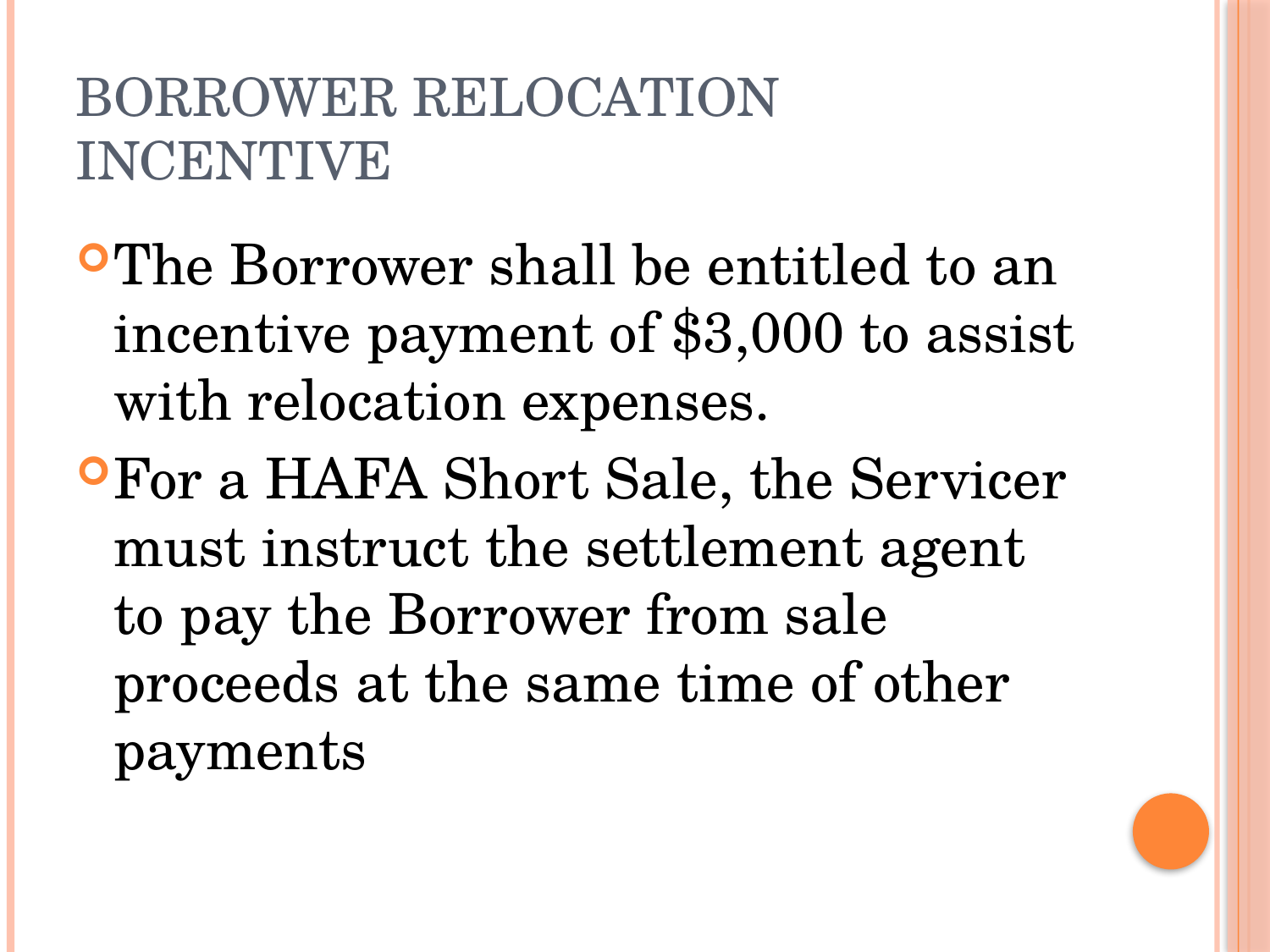

# Borrower relocation incentive
The Borrower shall be entitled to an incentive payment of $3,000 to assist with relocation expenses.
For a HAFA Short Sale, the Servicer must instruct the settlement agent to pay the Borrower from sale proceeds at the same time of other payments